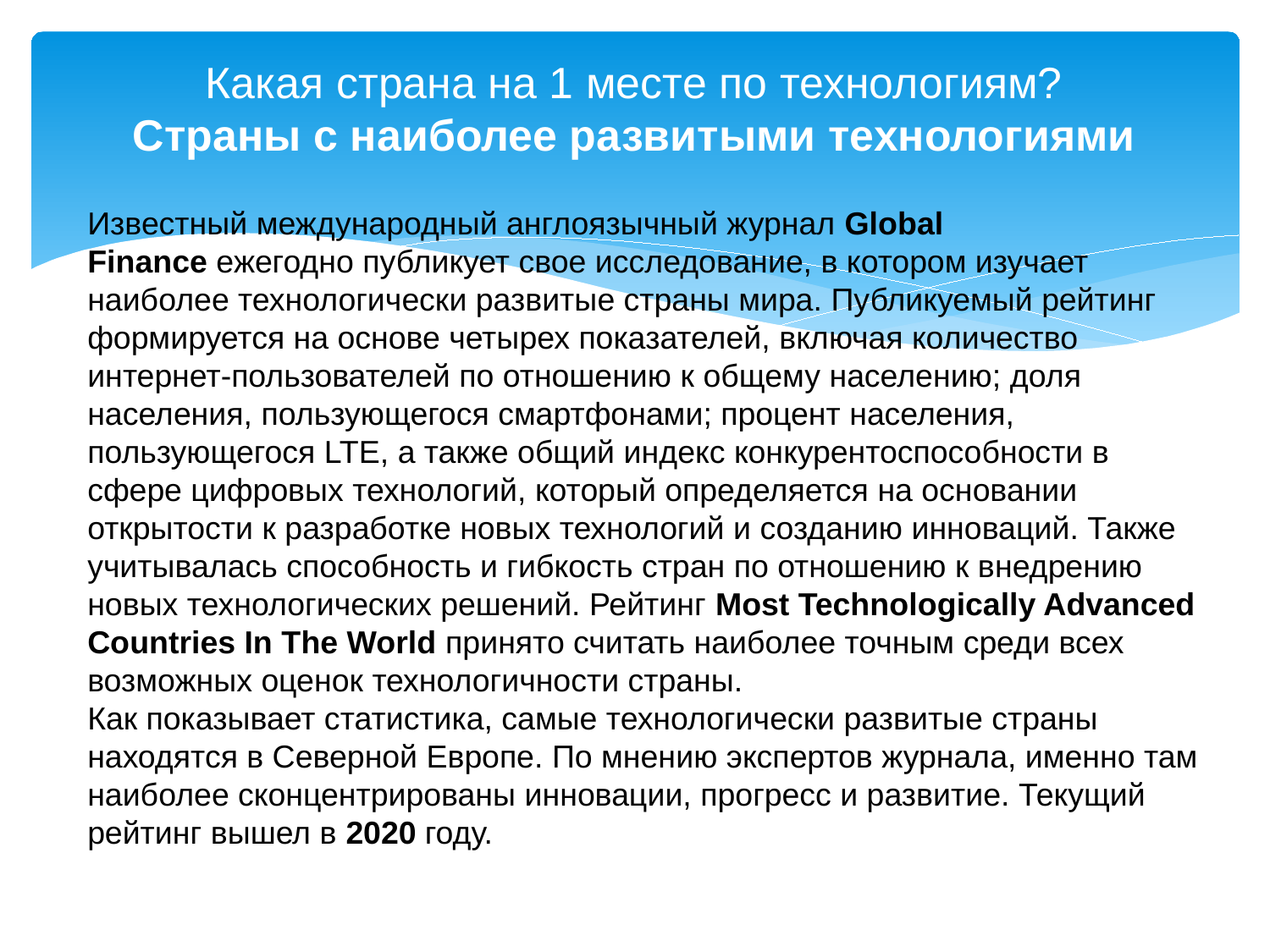

# Какая страна на 1 месте по технологиям? Страны с наиболее развитыми технологиями
Известный международный англоязычный журнал Global Finance ежегодно публикует свое исследование, в котором изучает наиболее технологически развитые страны мира. Публикуемый рейтинг формируется на основе четырех показателей, включая количество интернет-пользователей по отношению к общему населению; доля населения, пользующегося смартфонами; процент населения, пользующегося LTE, а также общий индекс конкурентоспособности в сфере цифровых технологий, который определяется на основании открытости к разработке новых технологий и созданию инноваций. Также учитывалась способность и гибкость стран по отношению к внедрению новых технологических решений. Рейтинг Most Technologically Advanced Countries In The World принято считать наиболее точным среди всех возможных оценок технологичности страны.
Как показывает статистика, самые технологически развитые страны находятся в Северной Европе. По мнению экспертов журнала, именно там наиболее сконцентрированы инновации, прогресс и развитие. Текущий рейтинг вышел в 2020 году.